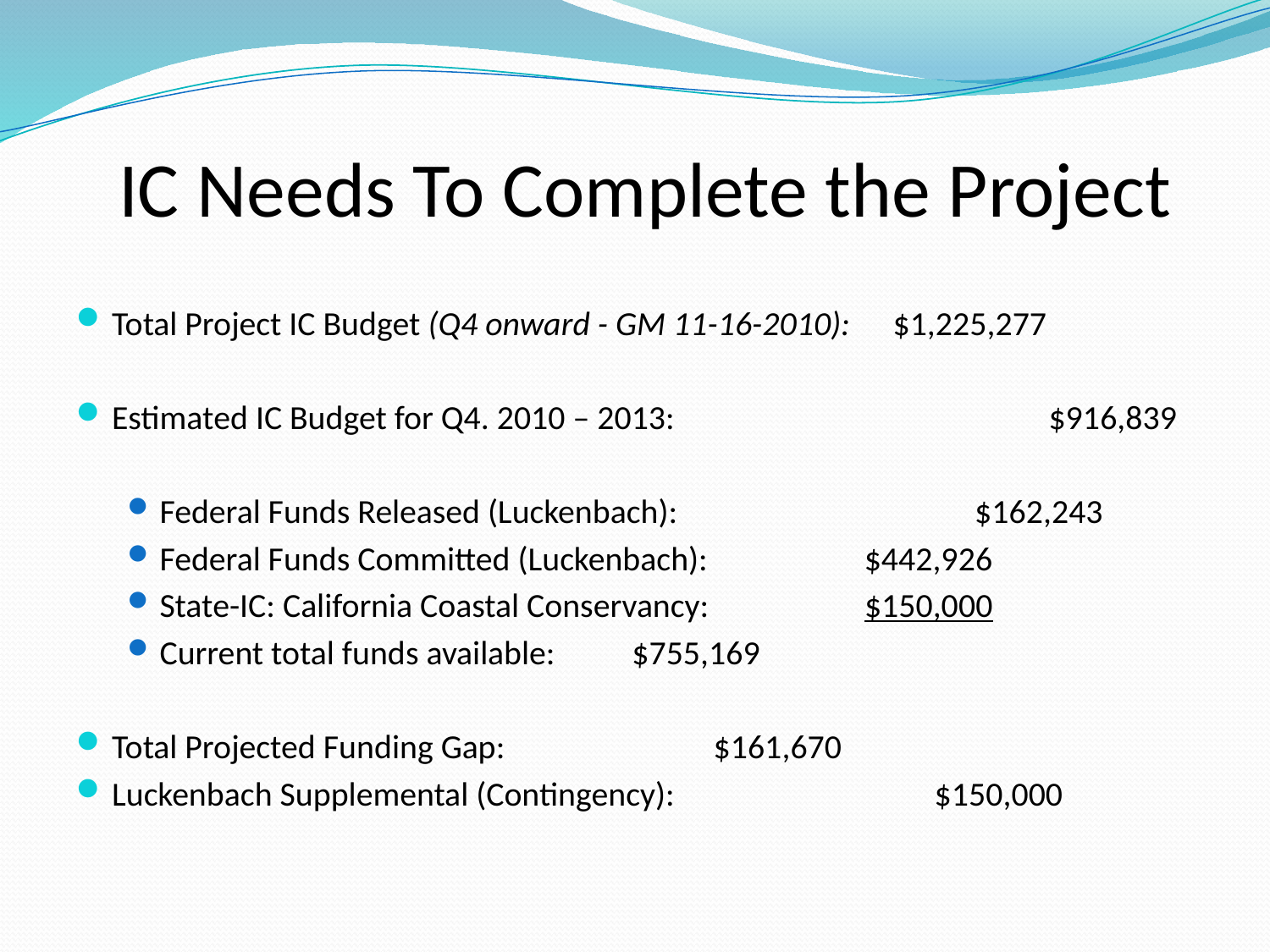

# IC Needs To Complete the Project
Total Project IC Budget (Q4 onward - GM 11-16-2010):	 $1,225,277

Estimated IC Budget for Q4. 2010 – 2013:	                                    $916,839

Federal Funds Released (Luckenbach):      	                    $162,243
Federal Funds Committed (Luckenbach):	                    $442,926
State-IC: California Coastal Conservancy:	                    $150,000
Current total funds available: 			    $755,169

Total Projected Funding Gap:			                     $161,670
Luckenbach Supplemental (Contingency):    	                     $150,000